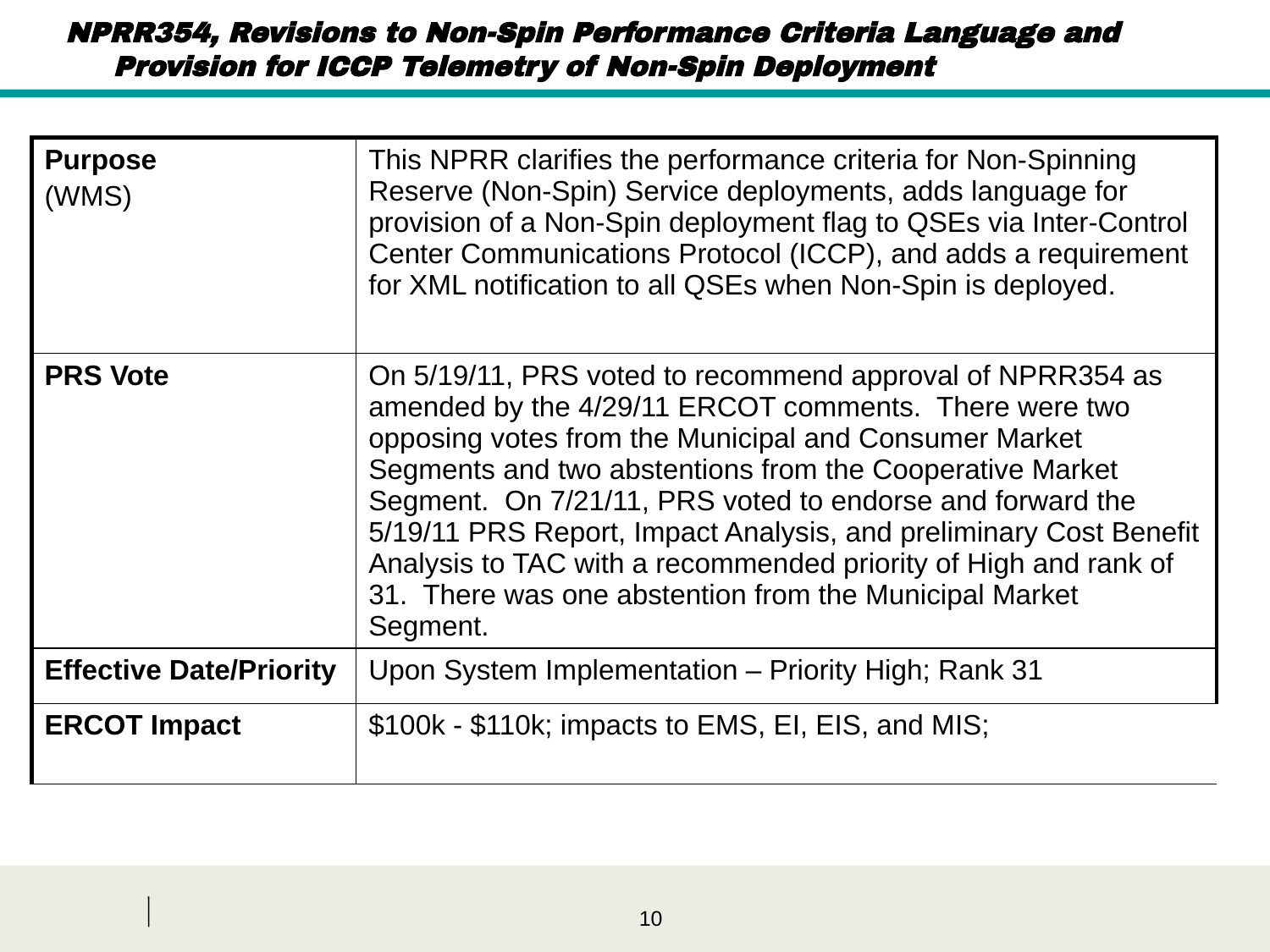

NPRR354, Revisions to Non-Spin Performance Criteria Language and Provision for ICCP Telemetry of Non-Spin Deployment
| Purpose (WMS) | This NPRR clarifies the performance criteria for Non-Spinning Reserve (Non-Spin) Service deployments, adds language for provision of a Non-Spin deployment flag to QSEs via Inter-Control Center Communications Protocol (ICCP), and adds a requirement for XML notification to all QSEs when Non-Spin is deployed. |
| --- | --- |
| PRS Vote | On 5/19/11, PRS voted to recommend approval of NPRR354 as amended by the 4/29/11 ERCOT comments. There were two opposing votes from the Municipal and Consumer Market Segments and two abstentions from the Cooperative Market Segment. On 7/21/11, PRS voted to endorse and forward the 5/19/11 PRS Report, Impact Analysis, and preliminary Cost Benefit Analysis to TAC with a recommended priority of High and rank of 31. There was one abstention from the Municipal Market Segment. |
| Effective Date/Priority | Upon System Implementation – Priority High; Rank 31 |
| ERCOT Impact | $100k - $110k; impacts to EMS, EI, EIS, and MIS; |